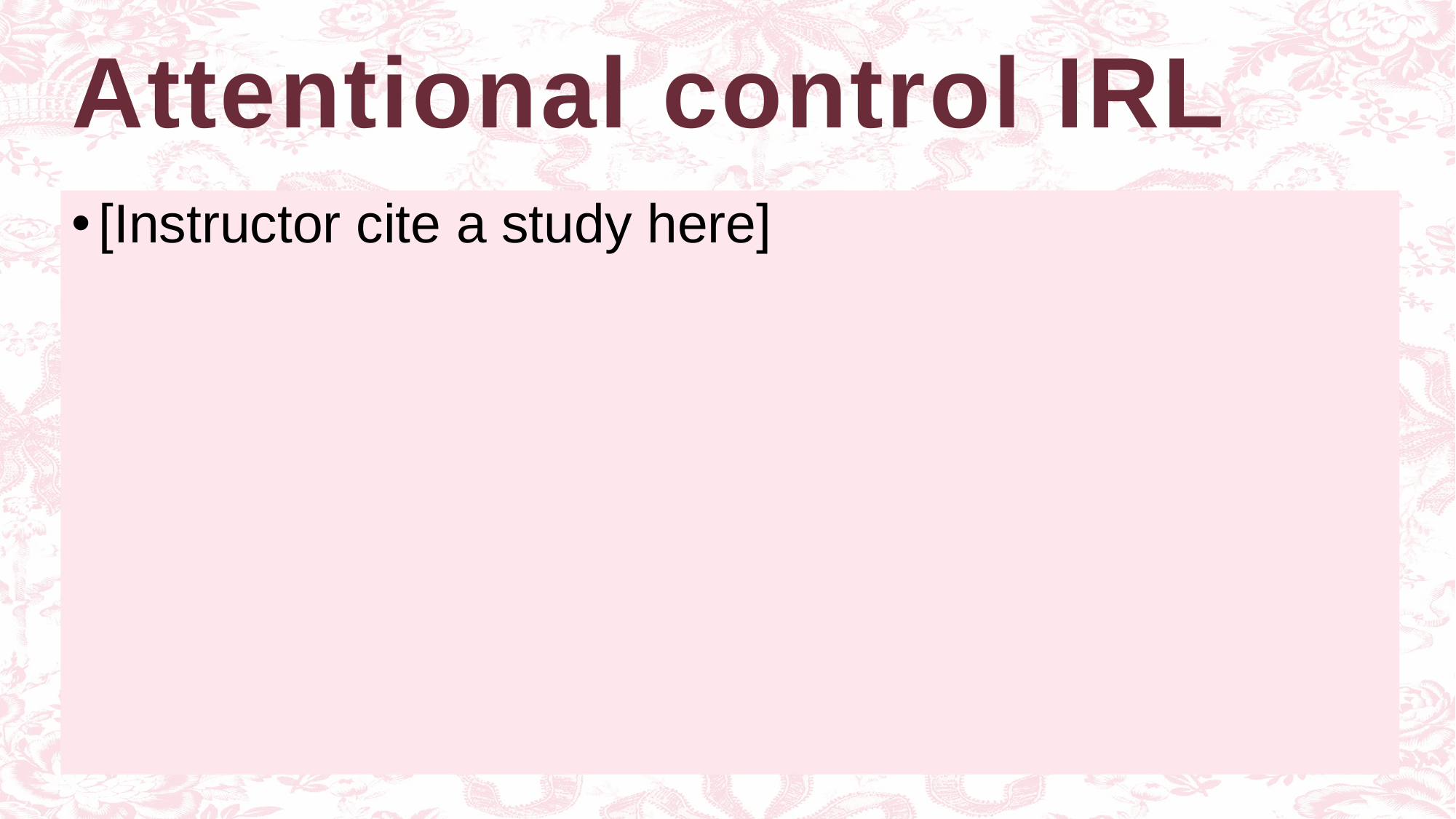

# Attentional control IRL
[Instructor cite a study here]